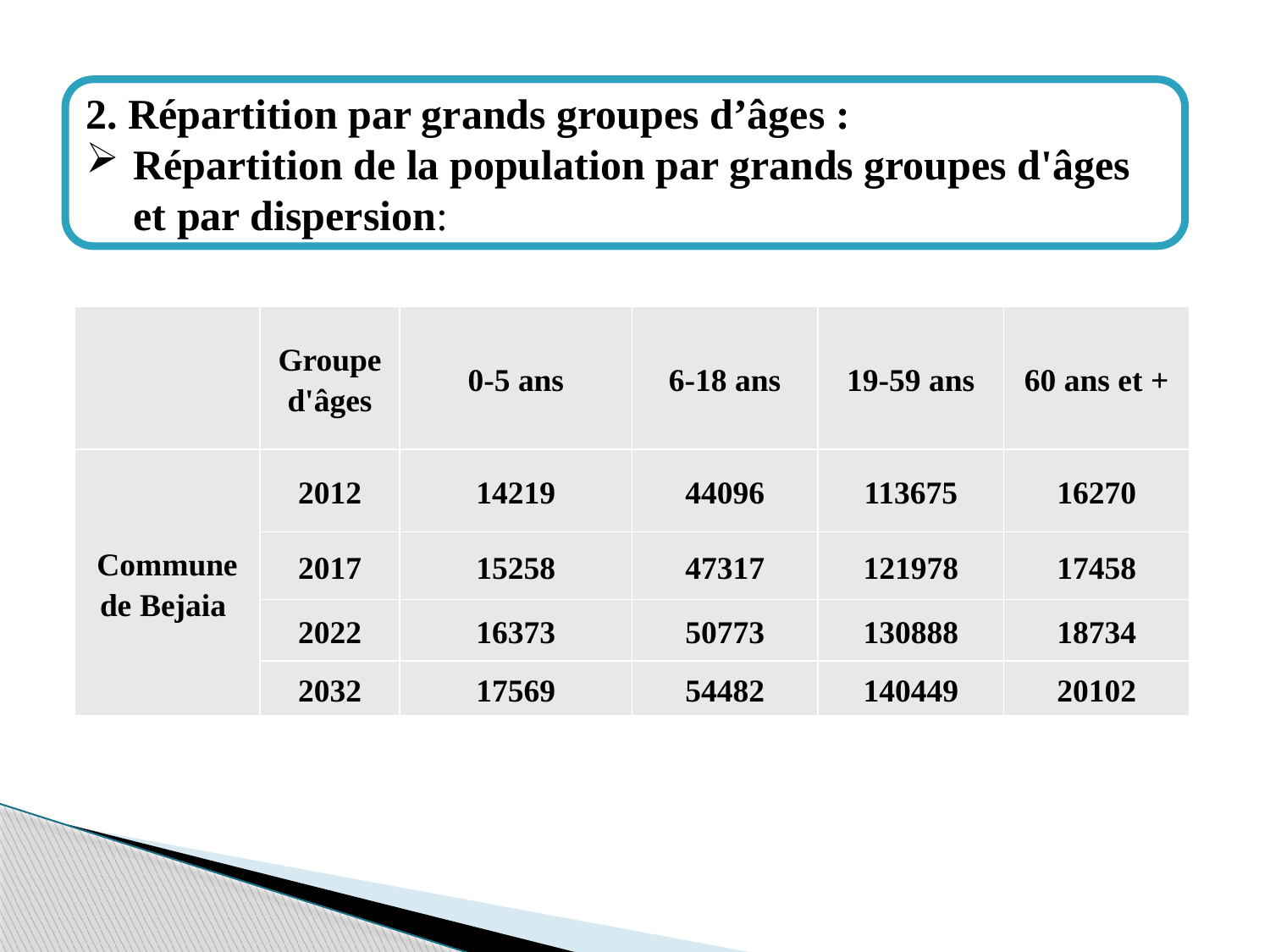

2. Répartition par grands groupes d’âges :
Répartition de la population par grands groupes d'âges et par dispersion:
|  | Groupe d'âges | 0-5 ans | 6-18 ans | 19-59 ans | 60 ans et + |
| --- | --- | --- | --- | --- | --- |
| Commune de Bejaia | 2012 | 14219 | 44096 | 113675 | 16270 |
|  | 2017 | 15258 | 47317 | 121978 | 17458 |
|  | 2022 | 16373 | 50773 | 130888 | 18734 |
|  | 2032 | 17569 | 54482 | 140449 | 20102 |